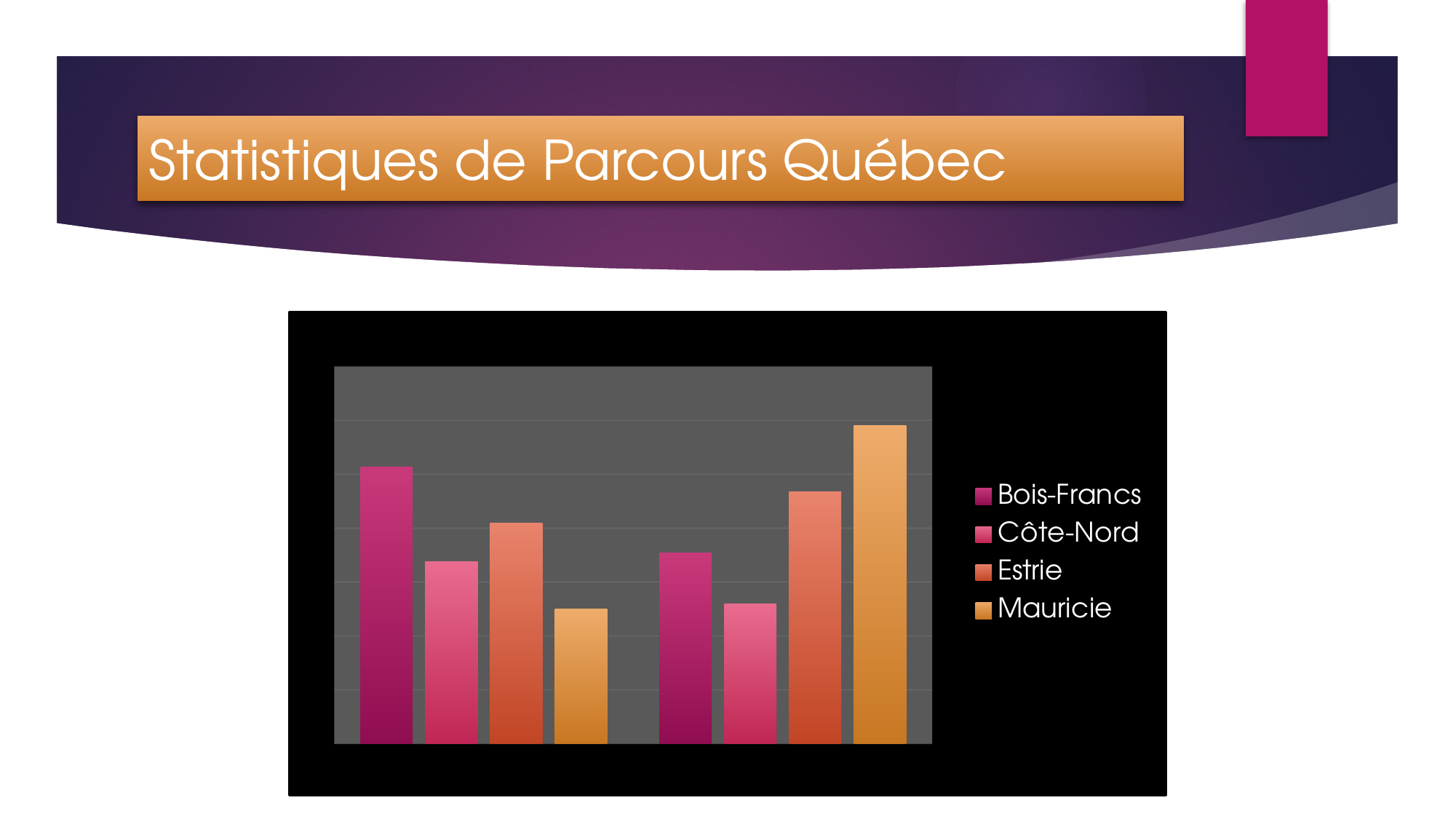

# Statistiques de Parcours Québec

### Chart

| Category | Bois-Francs | Côte-Nord | Estrie | Mauricie |
|---|---|---|---|---|
| 2019 | 25680.0 | 16900.0 | 20500.0 | 12500.0 |
| 2020 | 17675.0 | 13000.0 | 23400.0 | 29500.0 |